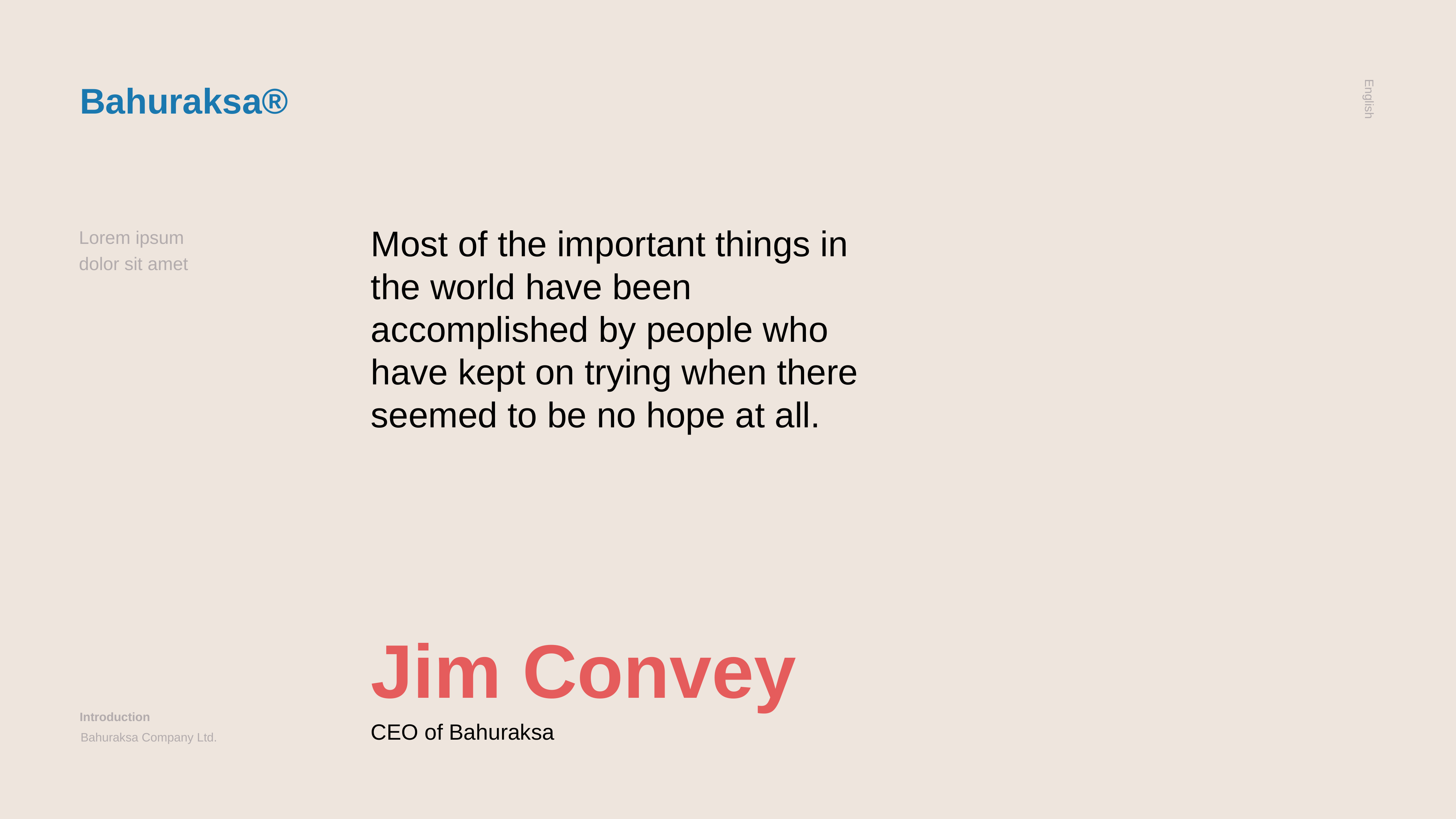

Bahuraksa®
English

Lorem ipsum dolor sit amet
Most of the important things in the world have been accomplished by people who have kept on trying when there seemed to be no hope at all.
Jim Convey
Introduction
CEO of Bahuraksa
Bahuraksa Company Ltd.